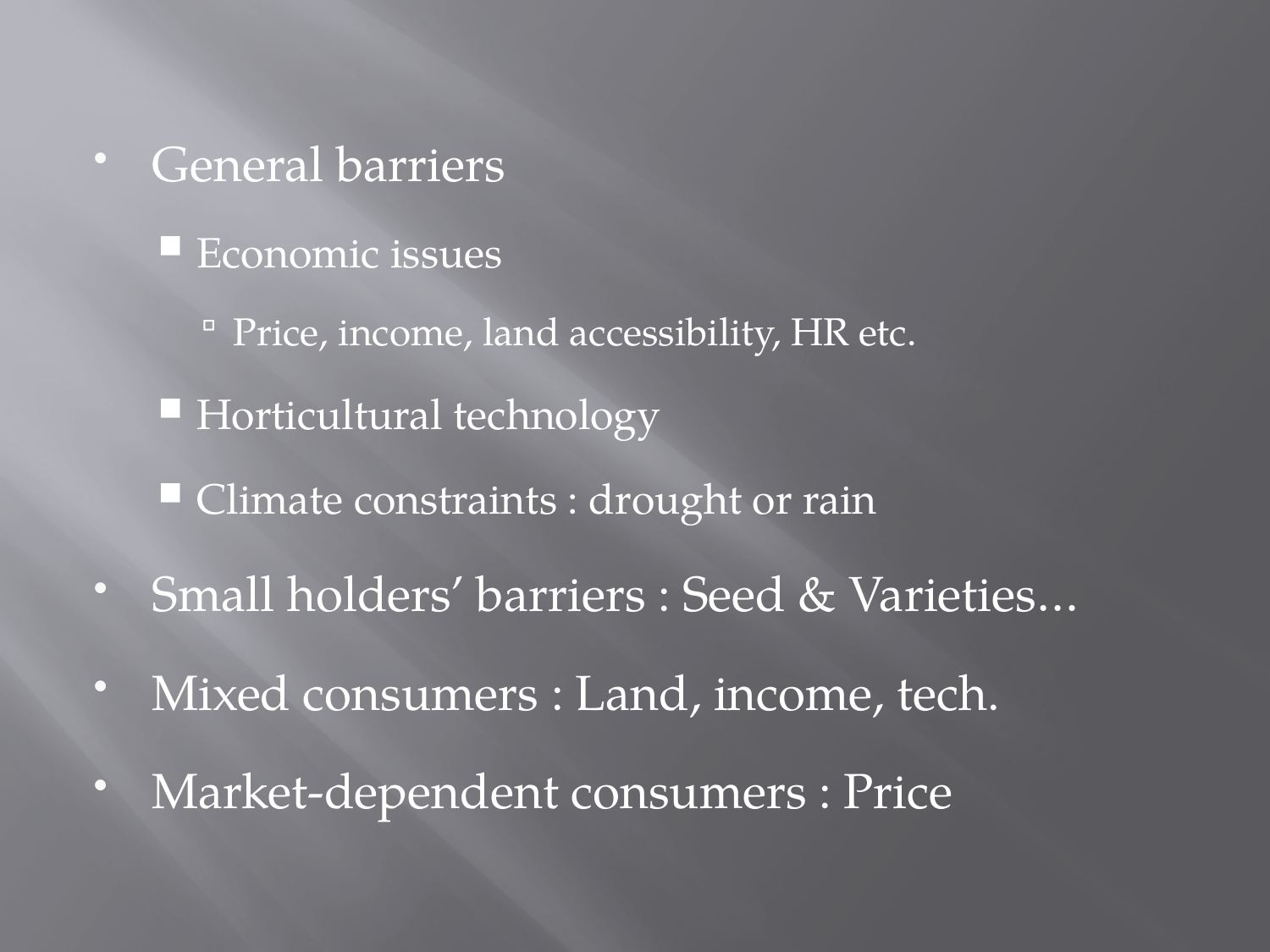

General barriers
Economic issues
Price, income, land accessibility, HR etc.
Horticultural technology
Climate constraints : drought or rain
Small holders’ barriers : Seed & Varieties…
Mixed consumers : Land, income, tech.
Market-dependent consumers : Price